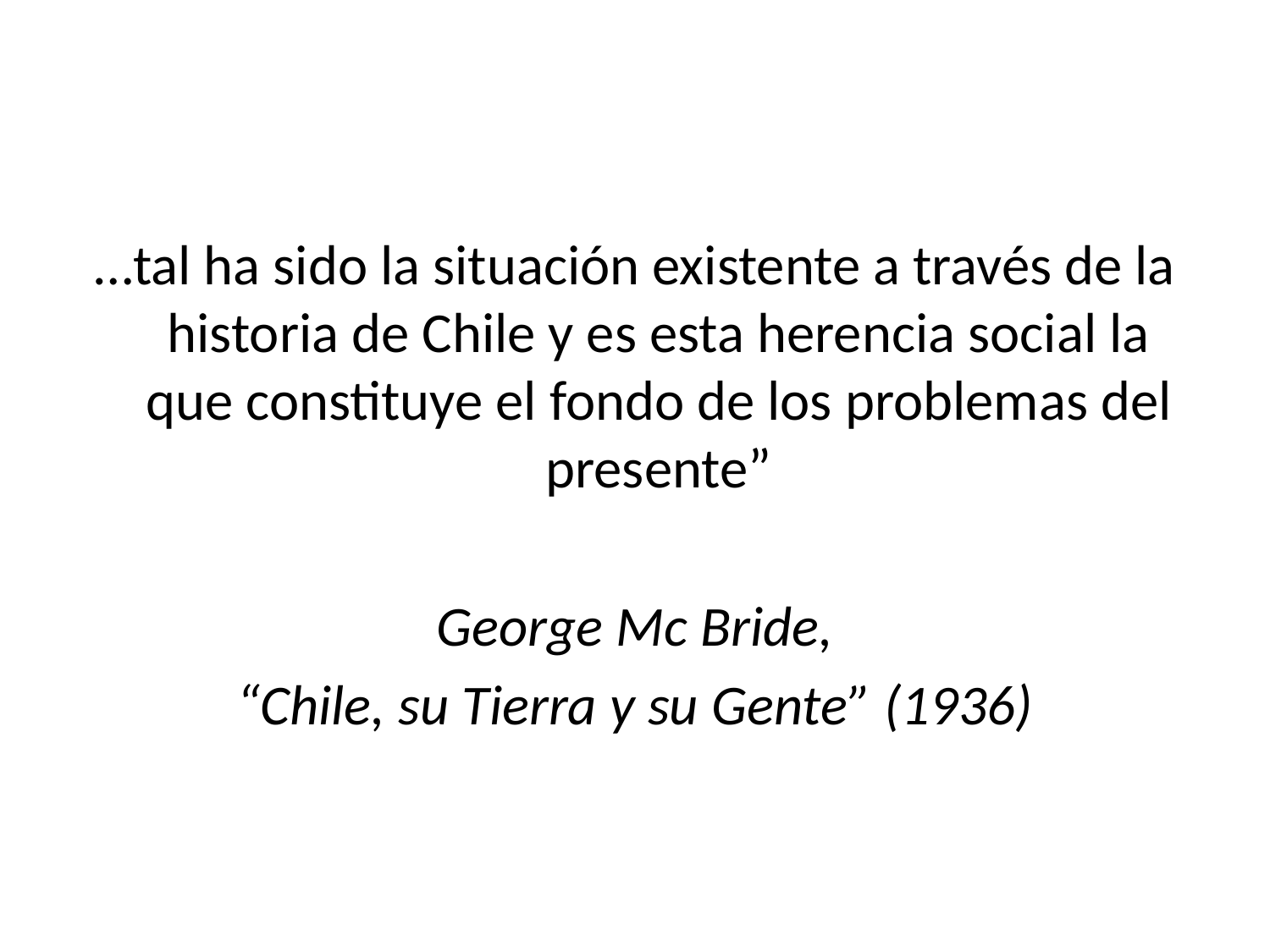

…tal ha sido la situación existente a través de la historia de Chile y es esta herencia social la que constituye el fondo de los problemas del presente”

George Mc Bride,
“Chile, su Tierra y su Gente” (1936)